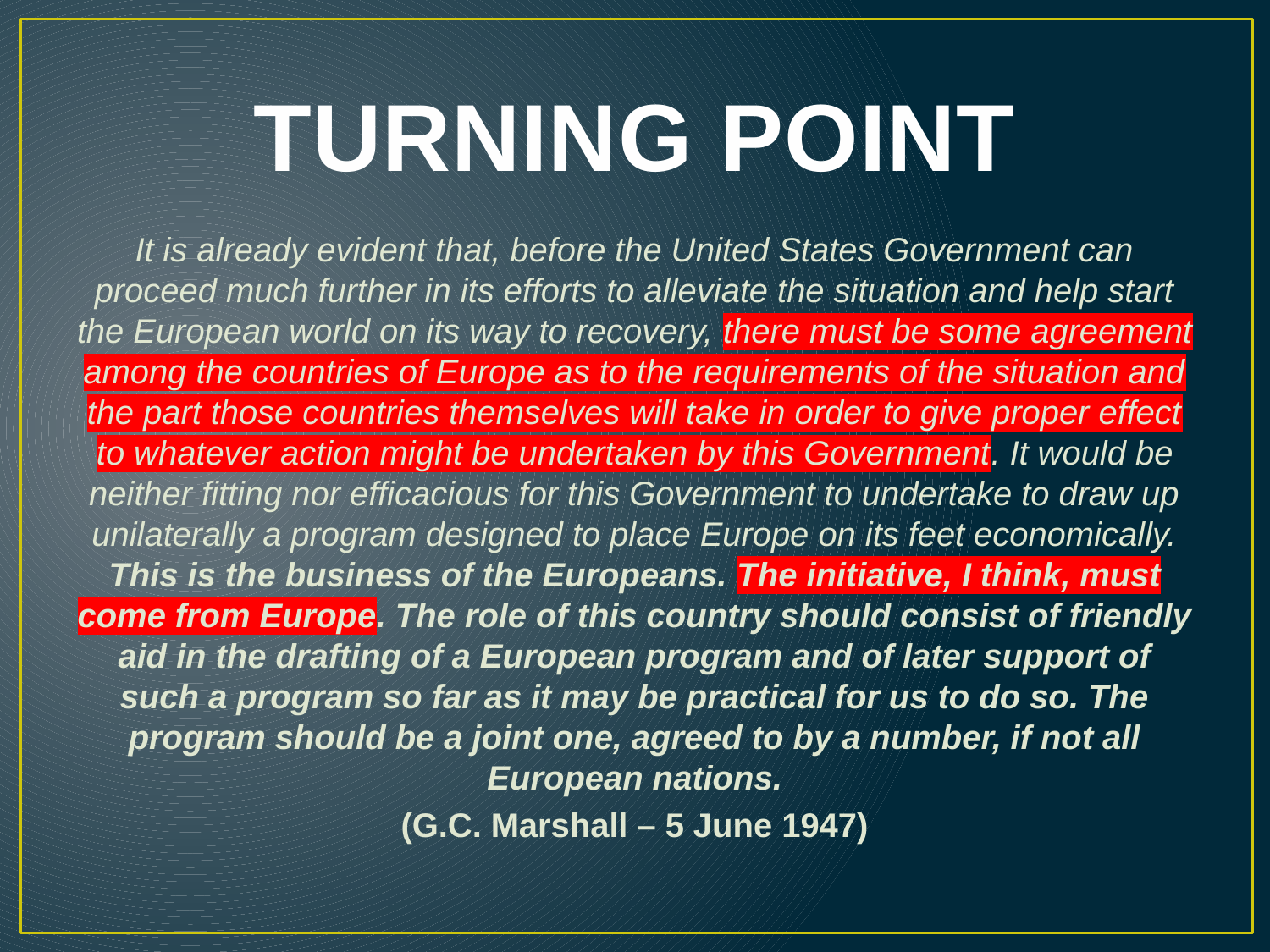

# TURNING POINT
It is already evident that, before the United States Government can proceed much further in its efforts to alleviate the situation and help start the European world on its way to recovery, there must be some agreement among the countries of Europe as to the requirements of the situation and the part those countries themselves will take in order to give proper effect to whatever action might be undertaken by this Government. It would be neither fitting nor efficacious for this Government to undertake to draw up unilaterally a program designed to place Europe on its feet economically. This is the business of the Europeans. The initiative, I think, must come from Europe. The role of this country should consist of friendly aid in the drafting of a European program and of later support of such a program so far as it may be practical for us to do so. The program should be a joint one, agreed to by a number, if not all European nations.
(G.C. Marshall – 5 June 1947)